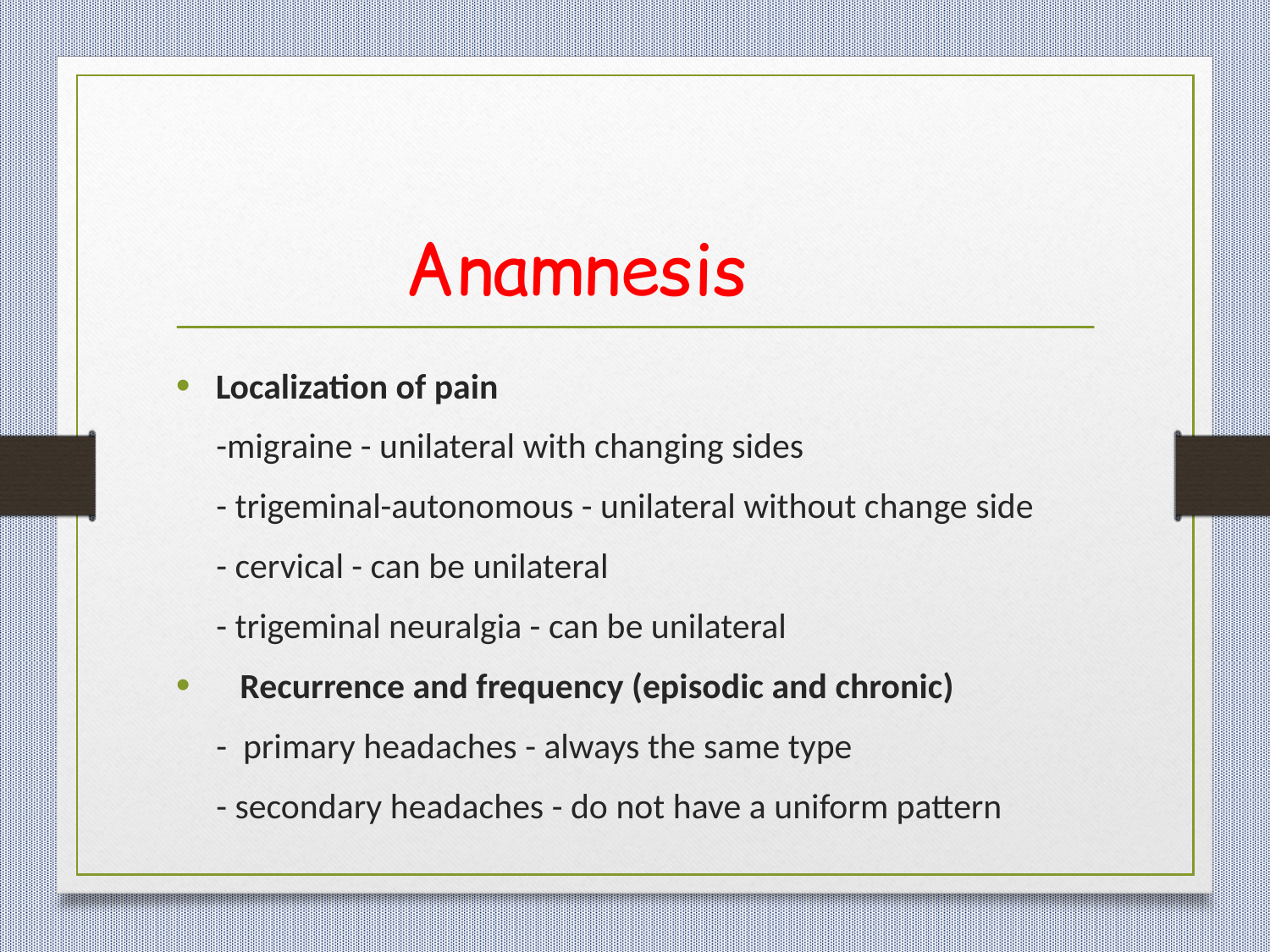

# Anamnesis
Localization of pain
     -migraine - unilateral with changing sides
     - trigeminal-autonomous - unilateral without change side
     - cervical - can be unilateral
     - trigeminal neuralgia - can be unilateral
   Recurrence and frequency (episodic and chronic)
     -  primary headaches - always the same type
     - secondary headaches - do not have a uniform pattern